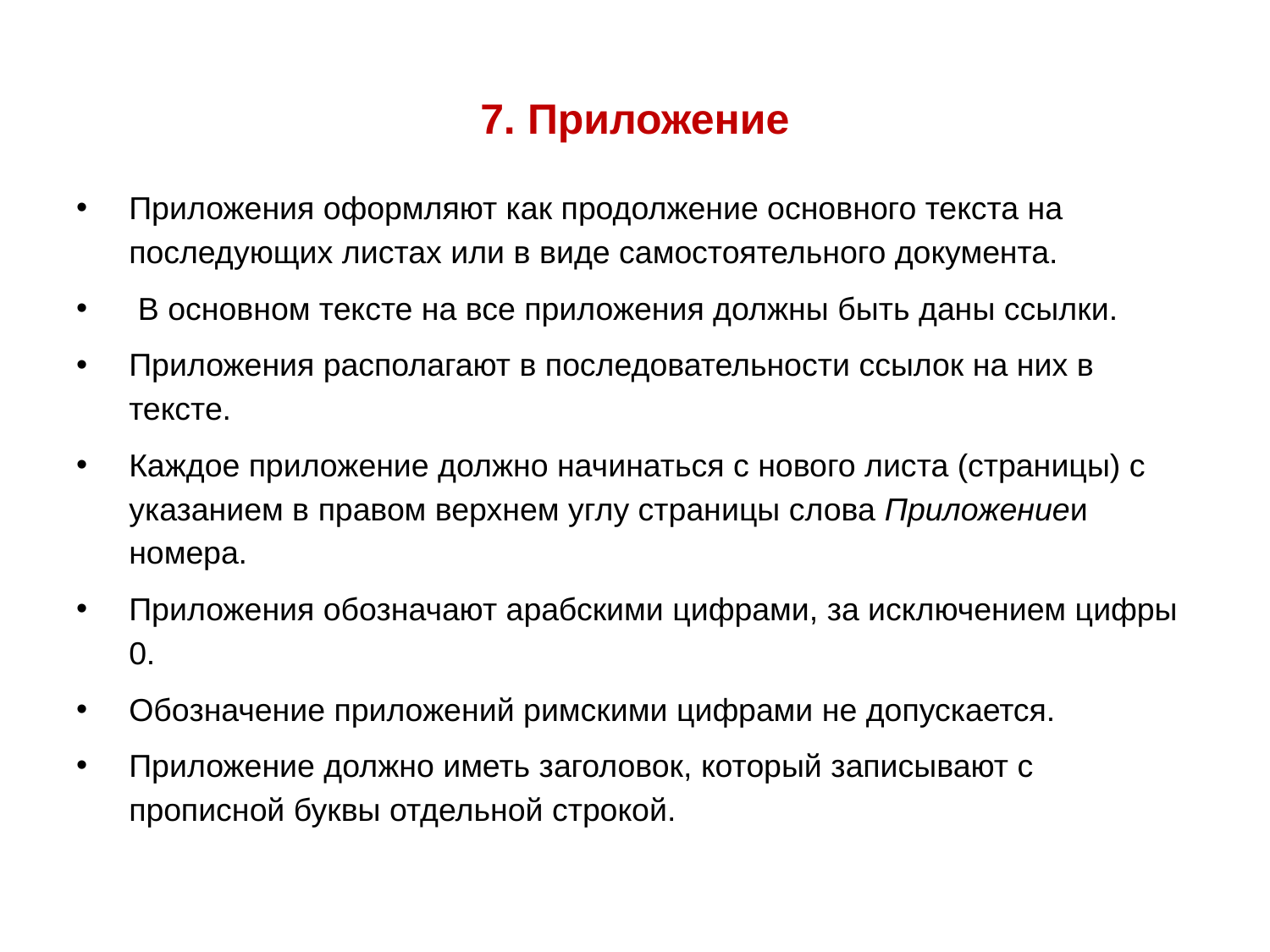

# 7. Приложение
Приложения оформляют как продолжение основного текста на последующих листах или в виде самостоятельного документа.
 В основном тексте на все приложения должны быть даны ссылки.
Приложения располагают в последовательности ссылок на них в тексте.
Каждое приложение должно начинаться с нового листа (страницы) с указанием в правом верхнем углу страницы слова Приложениеи номера.
Приложения обозначают арабскими цифрами, за исключением цифры 0.
Обозначение приложений римскими цифрами не допускается.
Приложение должно иметь заголовок, который записывают с прописной буквы отдельной строкой.